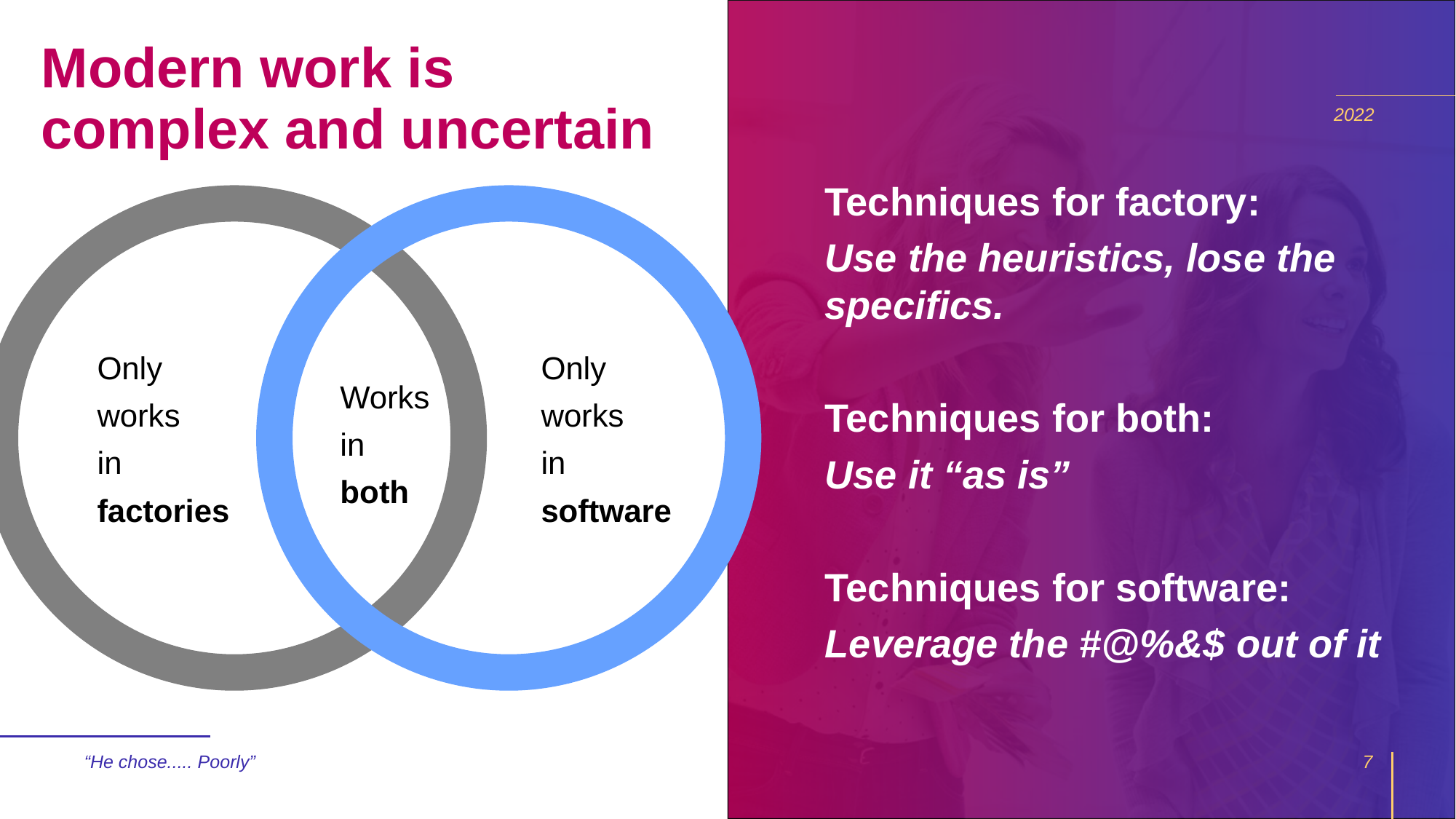

# Modern work is complex and uncertain
2022
Techniques for factory:
Use the heuristics, lose the specifics.

Techniques for both:
Use it “as is”

Techniques for software:
Leverage the #@%&$ out of it

Only
works
in
factories
Only
works
in
software
Works
in
both
“He chose..... Poorly”
7